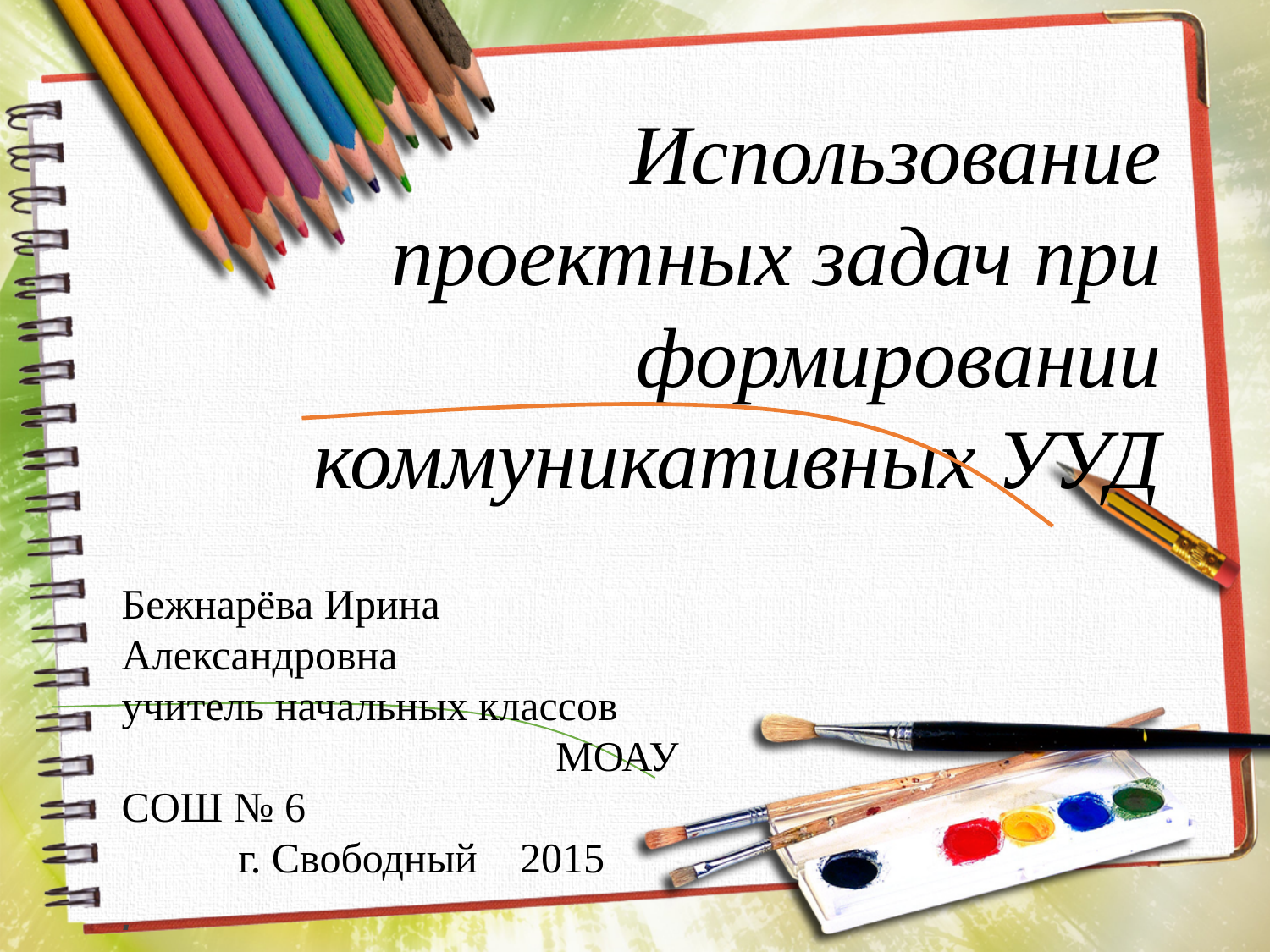

Использование проектных задач при формировании коммуникативных УУД

Бежнарёва Ирина Александровна
учитель начальных классов                                                 МОАУ СОШ № 6                                                 г. Свободный    2015
.